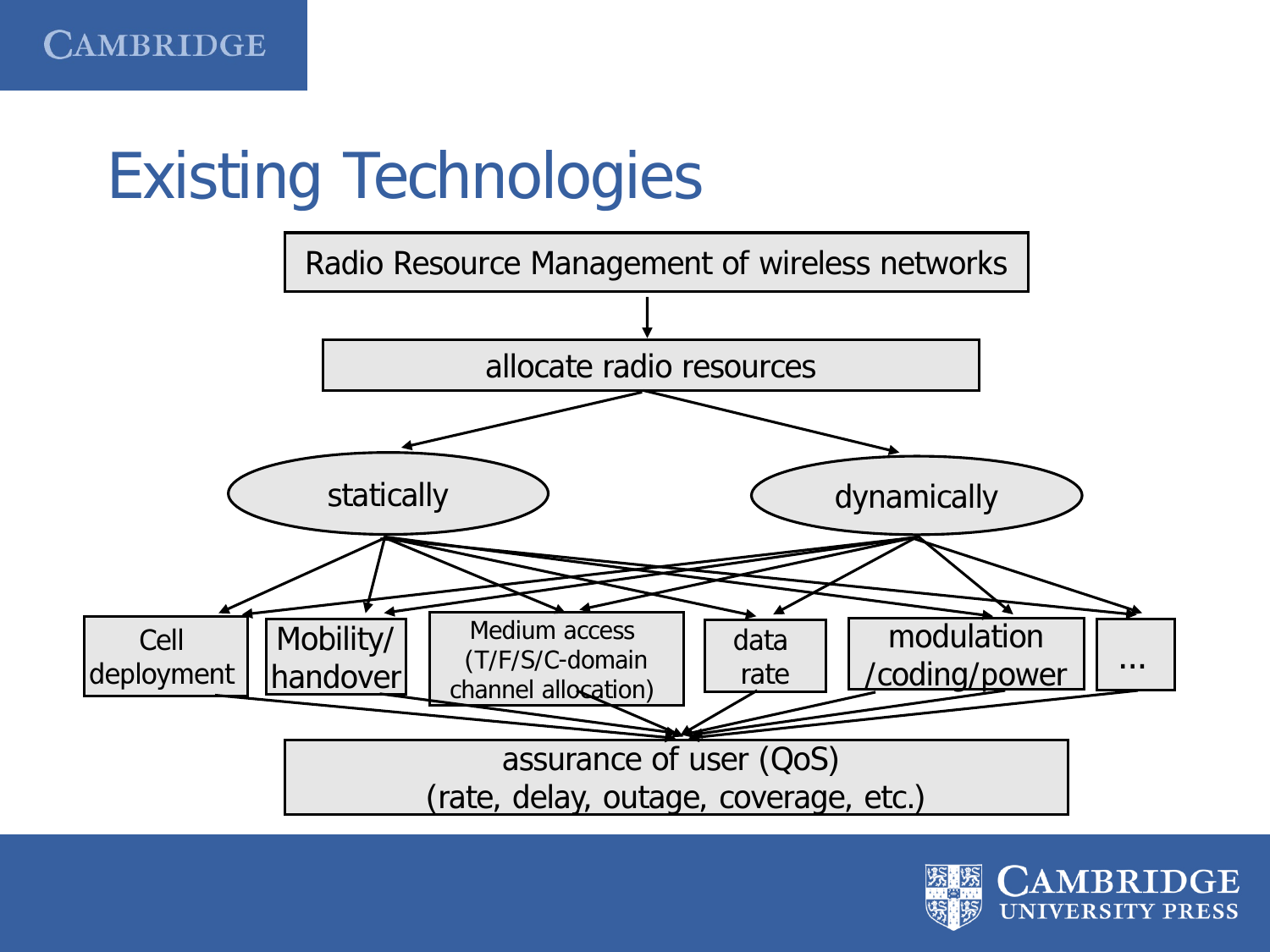

# Existing Technologies
Radio Resource Management of wireless networks

allocate radio resources

statically
dynamically

Medium access
(T/F/S/C-domain
channel allocation)
Cell
deployment
modulation
/coding/power
Mobility/
handover
…
data
rate

assurance of user (QoS)
(rate, delay, outage, coverage, etc.)